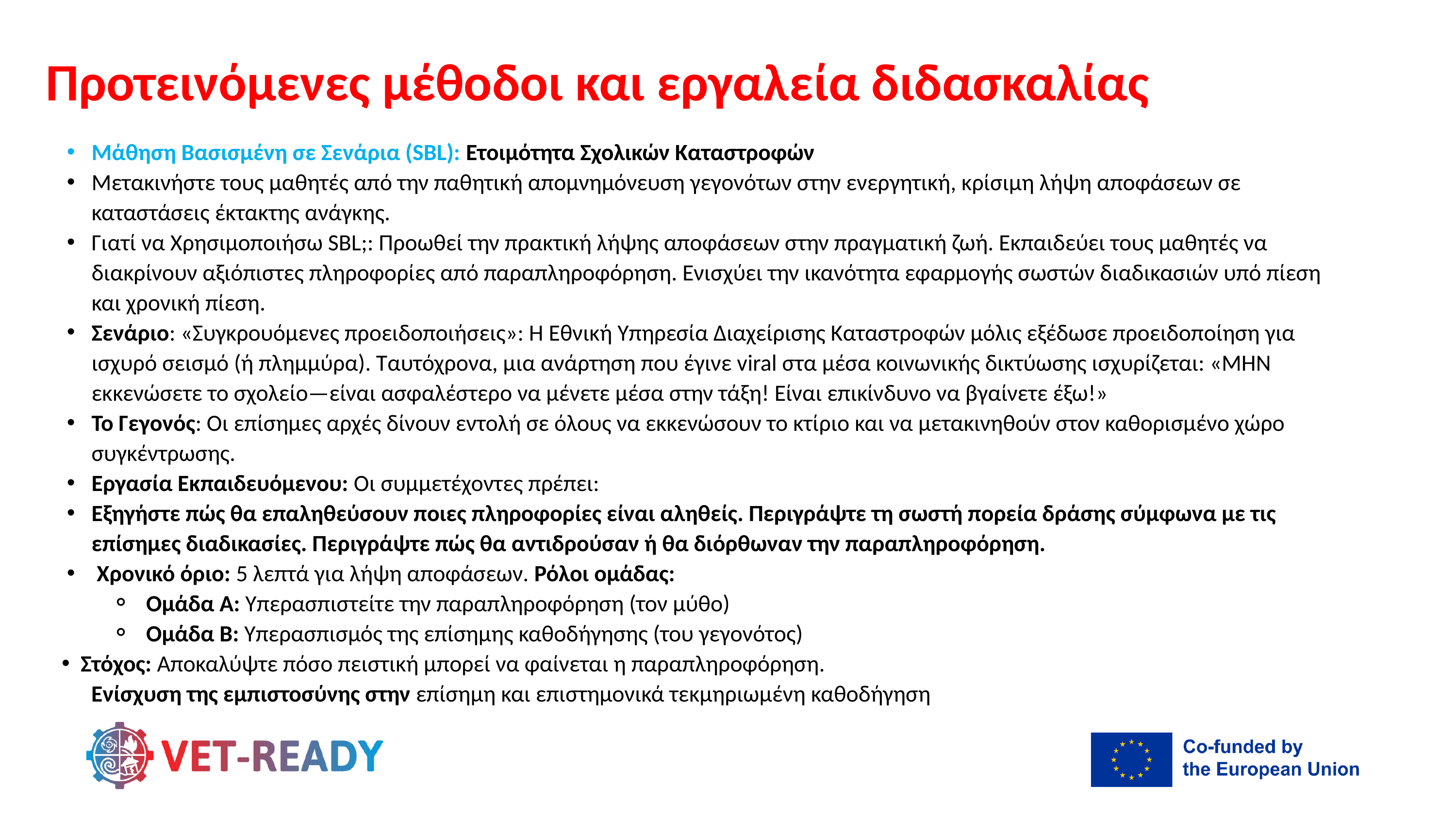

Προτεινόμενες μέθοδοι και εργαλεία διδασκαλίας
Μάθηση Βασισμένη σε Σενάρια (SBL): Ετοιμότητα Σχολικών Καταστροφών
Μετακινήστε τους μαθητές από την παθητική απομνημόνευση γεγονότων στην ενεργητική, κρίσιμη λήψη αποφάσεων σε καταστάσεις έκτακτης ανάγκης.
Γιατί να Χρησιμοποιήσω SBL;: Προωθεί την πρακτική λήψης αποφάσεων στην πραγματική ζωή. Εκπαιδεύει τους μαθητές να διακρίνουν αξιόπιστες πληροφορίες από παραπληροφόρηση. Ενισχύει την ικανότητα εφαρμογής σωστών διαδικασιών υπό πίεση και χρονική πίεση.
Σενάριο: «Συγκρουόμενες προειδοποιήσεις»: Η Εθνική Υπηρεσία Διαχείρισης Καταστροφών μόλις εξέδωσε προειδοποίηση για ισχυρό σεισμό (ή πλημμύρα). Ταυτόχρονα, μια ανάρτηση που έγινε viral στα μέσα κοινωνικής δικτύωσης ισχυρίζεται: «ΜΗΝ εκκενώσετε το σχολείο—είναι ασφαλέστερο να μένετε μέσα στην τάξη! Είναι επικίνδυνο να βγαίνετε έξω!»
Το Γεγονός: Οι επίσημες αρχές δίνουν εντολή σε όλους να εκκενώσουν το κτίριο και να μετακινηθούν στον καθορισμένο χώρο συγκέντρωσης.
Εργασία Εκπαιδευόμενου: Οι συμμετέχοντες πρέπει:
Εξηγήστε πώς θα επαληθεύσουν ποιες πληροφορίες είναι αληθείς. Περιγράψτε τη σωστή πορεία δράσης σύμφωνα με τις επίσημες διαδικασίες. Περιγράψτε πώς θα αντιδρούσαν ή θα διόρθωναν την παραπληροφόρηση.
 Χρονικό όριο: 5 λεπτά για λήψη αποφάσεων. Ρόλοι ομάδας:
Ομάδα Α: Υπερασπιστείτε την παραπληροφόρηση (τον μύθο)
Ομάδα Β: Υπερασπισμός της επίσημης καθοδήγησης (του γεγονότος)
Στόχος: Αποκαλύψτε πόσο πειστική μπορεί να φαίνεται η παραπληροφόρηση.
	  Ενίσχυση της εμπιστοσύνης στην επίσημη και επιστημονικά τεκμηριωμένη καθοδήγηση